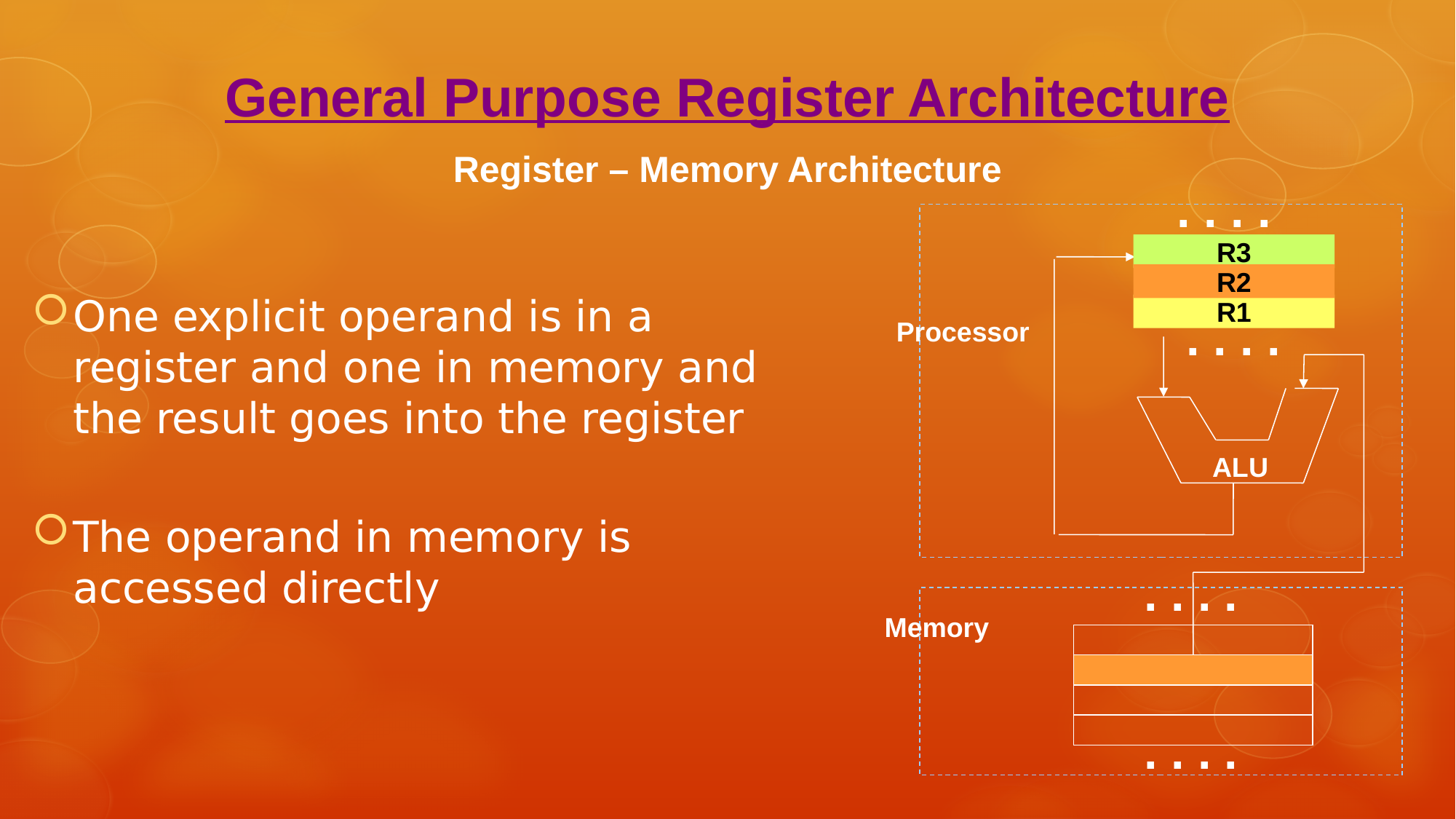

General Purpose Register Architecture
Register – Memory Architecture

. . . .
One explicit operand is in a register and one in memory and the result goes into the register

The operand in memory is accessed directly

R3

R2
R1
. . . .
Processor

ALU

. . . .

Memory

. . . .